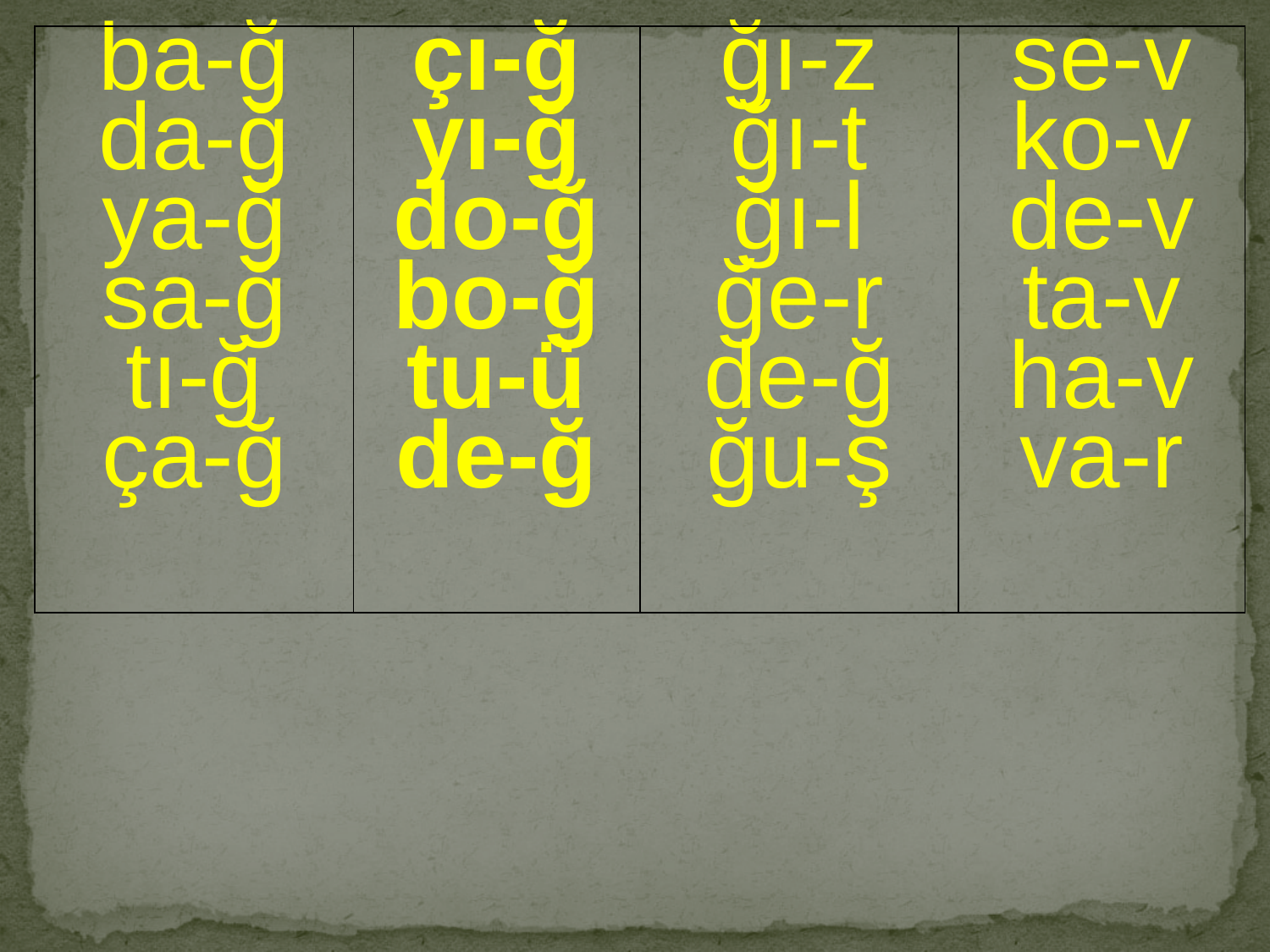

| ba-ğ da-ğ ya-ğ sa-ğ tı-ğ ça-ğ | çı-ğ yı-ğ do-ğ bo-ğ tu-ü de-ğ | ğı-z ğı-t ğı-l ğe-r de-ğ ğu-ş | se-v ko-v de-v ta-v ha-v va-r |
| --- | --- | --- | --- |